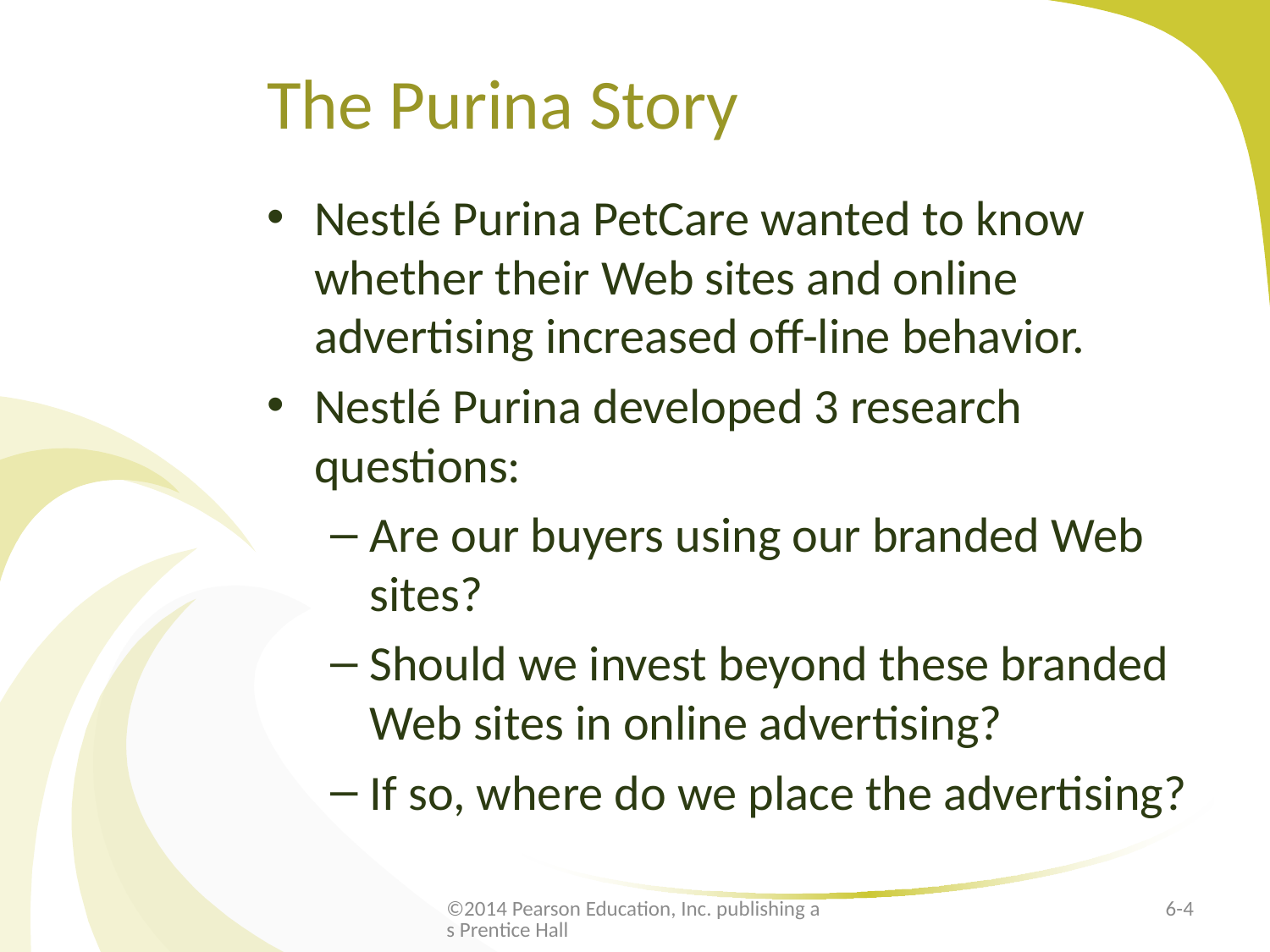

# The Purina Story
Nestlé Purina PetCare wanted to know whether their Web sites and online advertising increased off-line behavior.
Nestlé Purina developed 3 research questions:
Are our buyers using our branded Web sites?
Should we invest beyond these branded Web sites in online advertising?
If so, where do we place the advertising?

©2014 Pearson Education, Inc. publishing as Prentice Hall
6-4